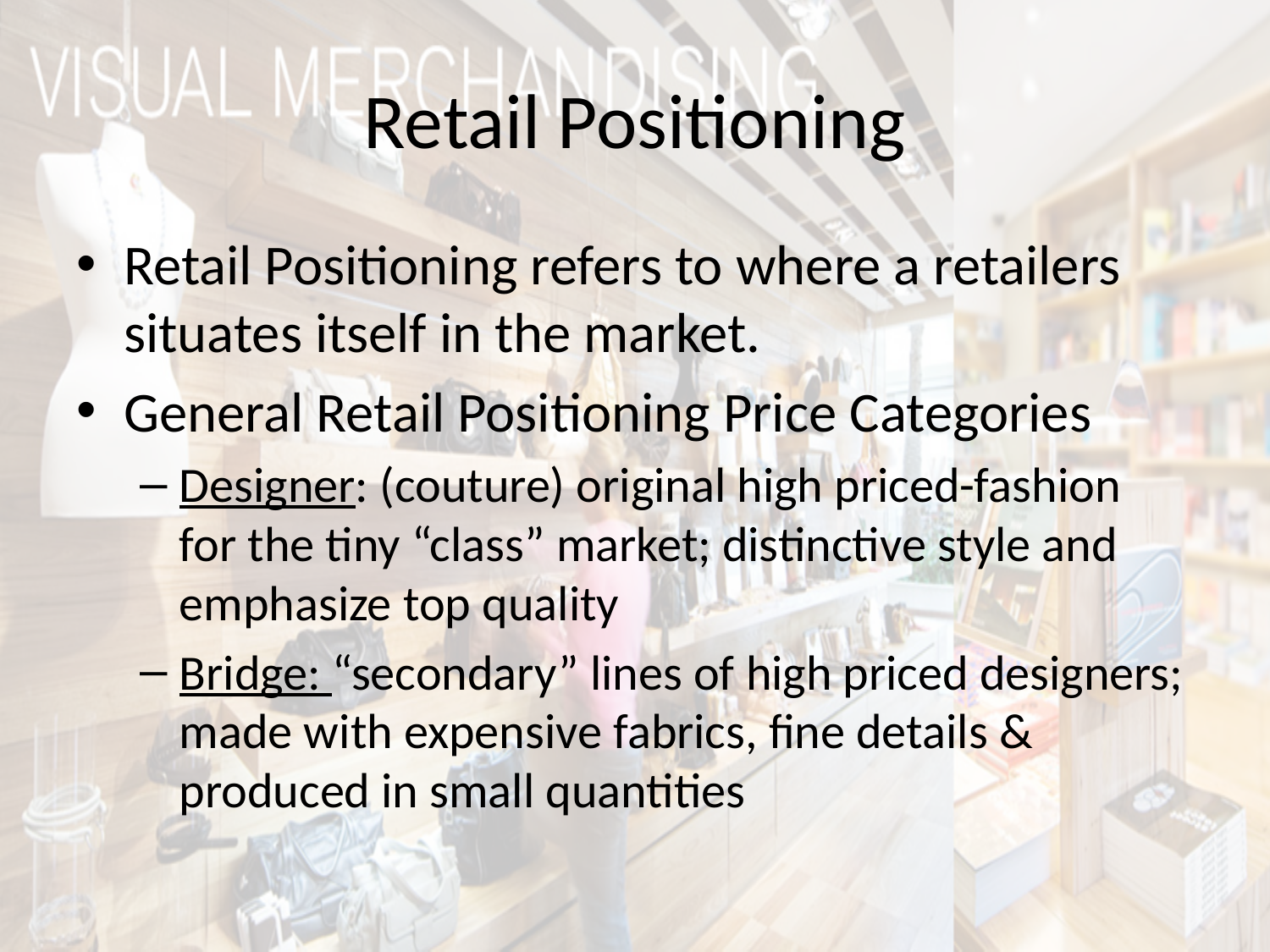

# Retail Positioning
Retail Positioning refers to where a retailers situates itself in the market.
General Retail Positioning Price Categories
Designer: (couture) original high priced-fashion  for the tiny “class” market; distinctive style and emphasize top quality
Bridge: “secondary” lines of high priced designers; made with expensive fabrics, fine details & produced in small quantities